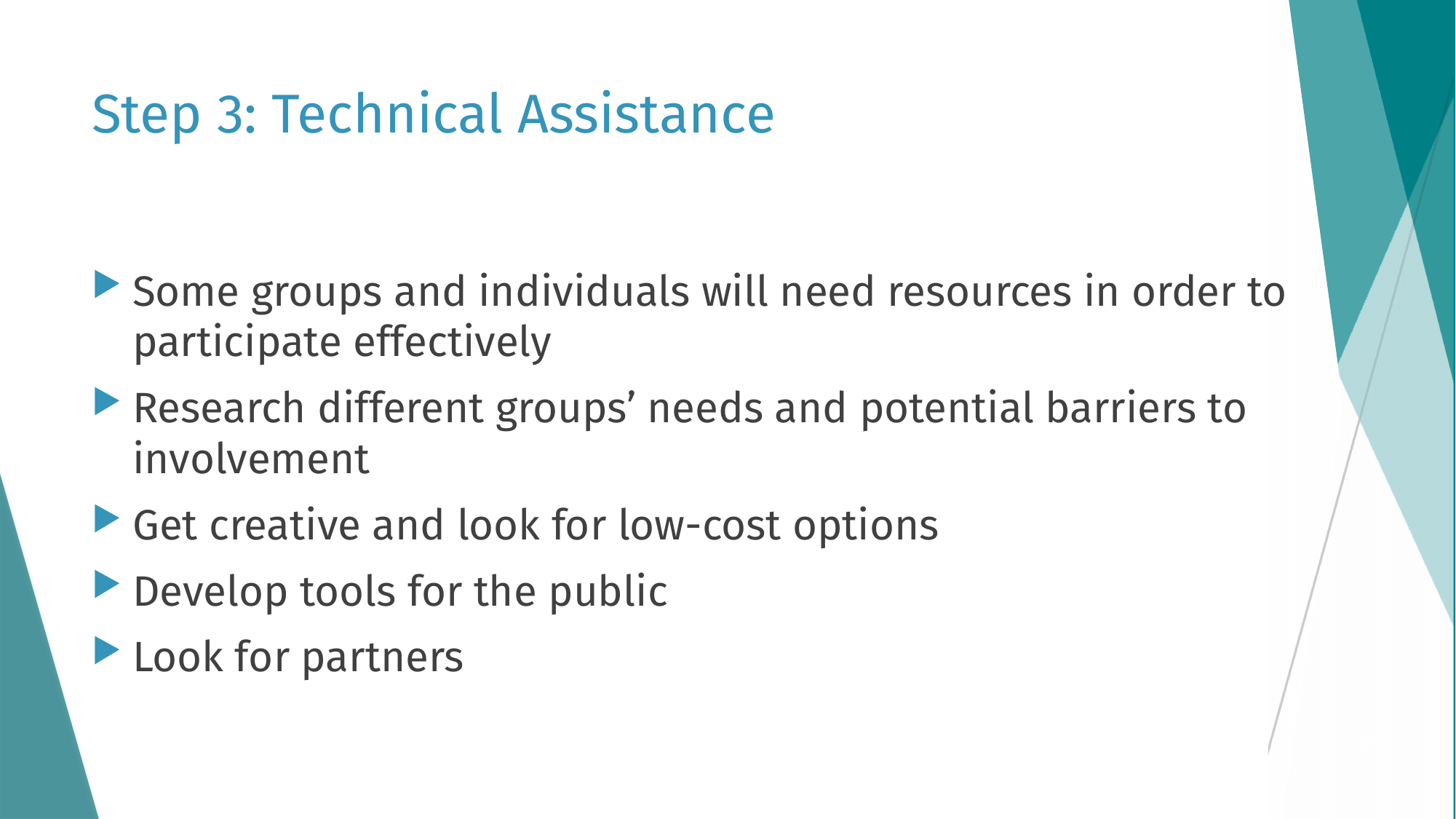

# Step 3: Technical Assistance
Some groups and individuals will need resources in order to participate effectively
Research different groups’ needs and potential barriers to involvement
Get creative and look for low-cost options
Develop tools for the public
Look for partners

17